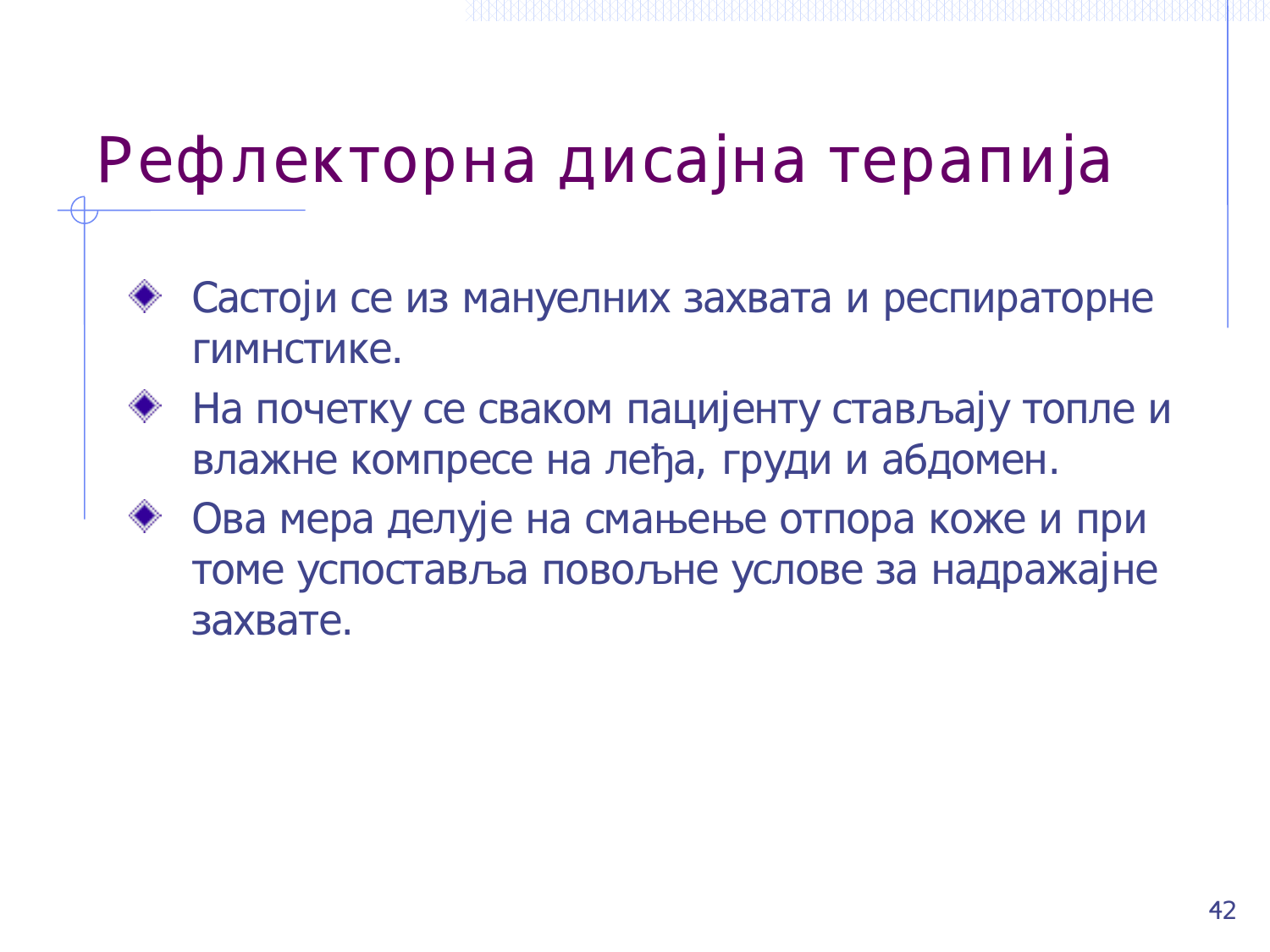

# Рефлекторна дисајна терапија
Састоји се из мануелних захвата и респираторне гимнстике.
На почетку се сваком пацијенту стављају топле и влажне компресе на леђа, груди и абдомен.
Ова мера делује на смањење отпора коже и при томе успоставља повољне услове за надражајне захвате.
42